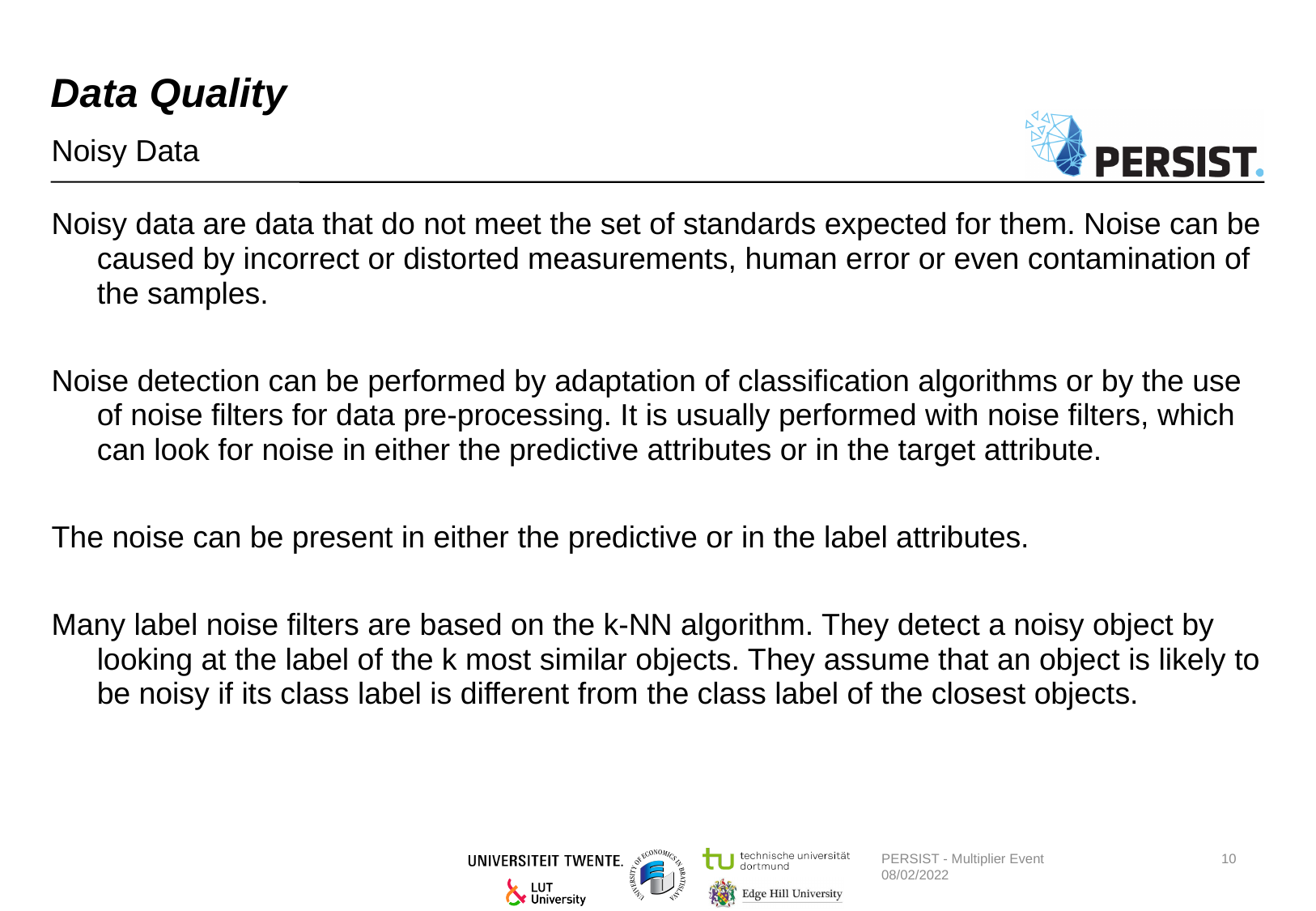

# Data Quality
Noisy Data
Noisy data are data that do not meet the set of standards expected for them. Noise can be caused by incorrect or distorted measurements, human error or even contamination of the samples.

Noise detection can be performed by adaptation of classification algorithms or by the use of noise filters for data pre-processing. It is usually performed with noise filters, which can look for noise in either the predictive attributes or in the target attribute.

The noise can be present in either the predictive or in the label attributes.

Many label noise filters are based on the k-NN algorithm. They detect a noisy object by looking at the label of the k most similar objects. They assume that an object is likely to be noisy if its class label is different from the class label of the closest objects.